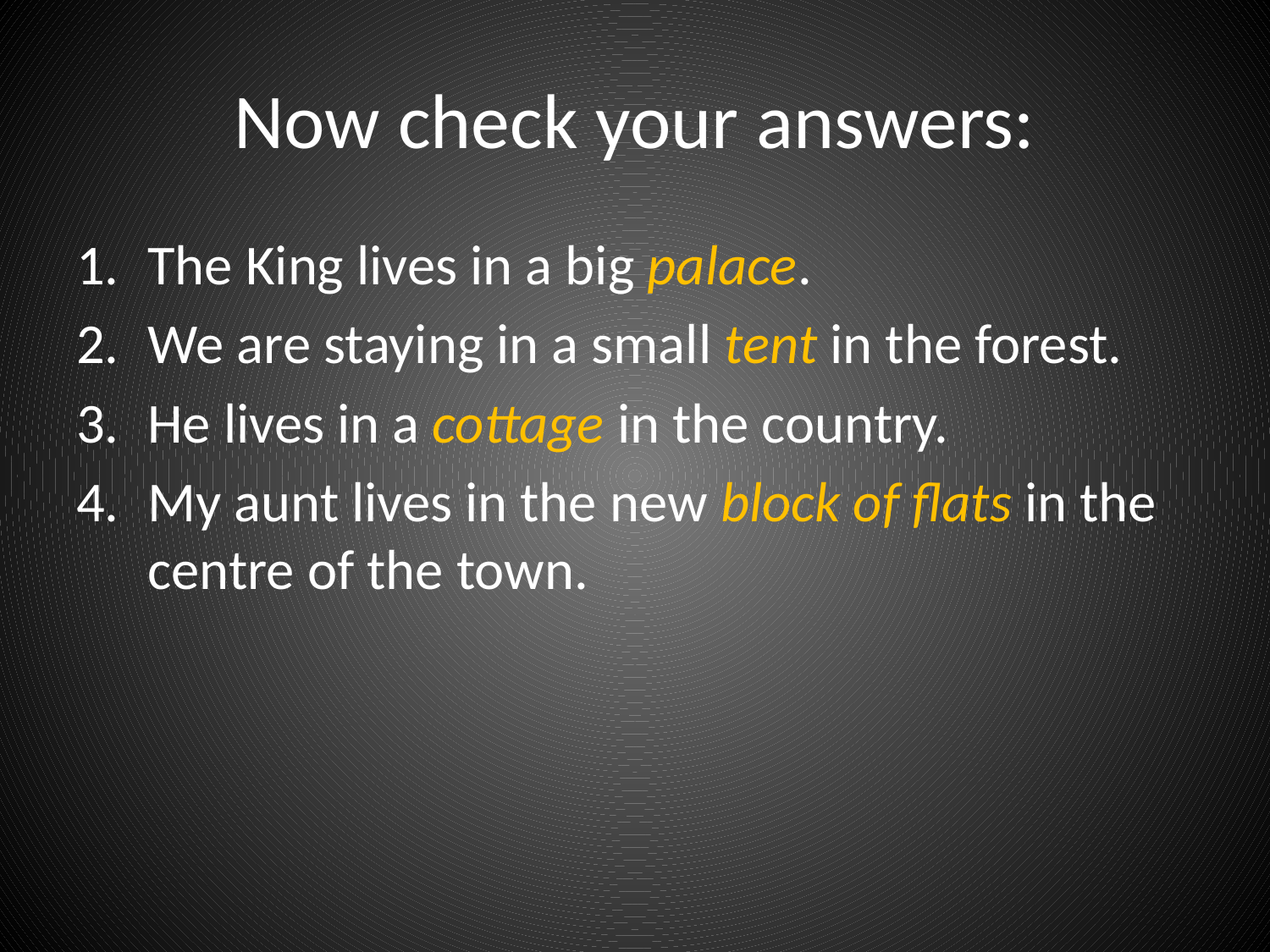

# Now check your answers:
The King lives in a big palace.
We are staying in a small tent in the forest.
He lives in a cottage in the country.
My aunt lives in the new block of flats in the centre of the town.